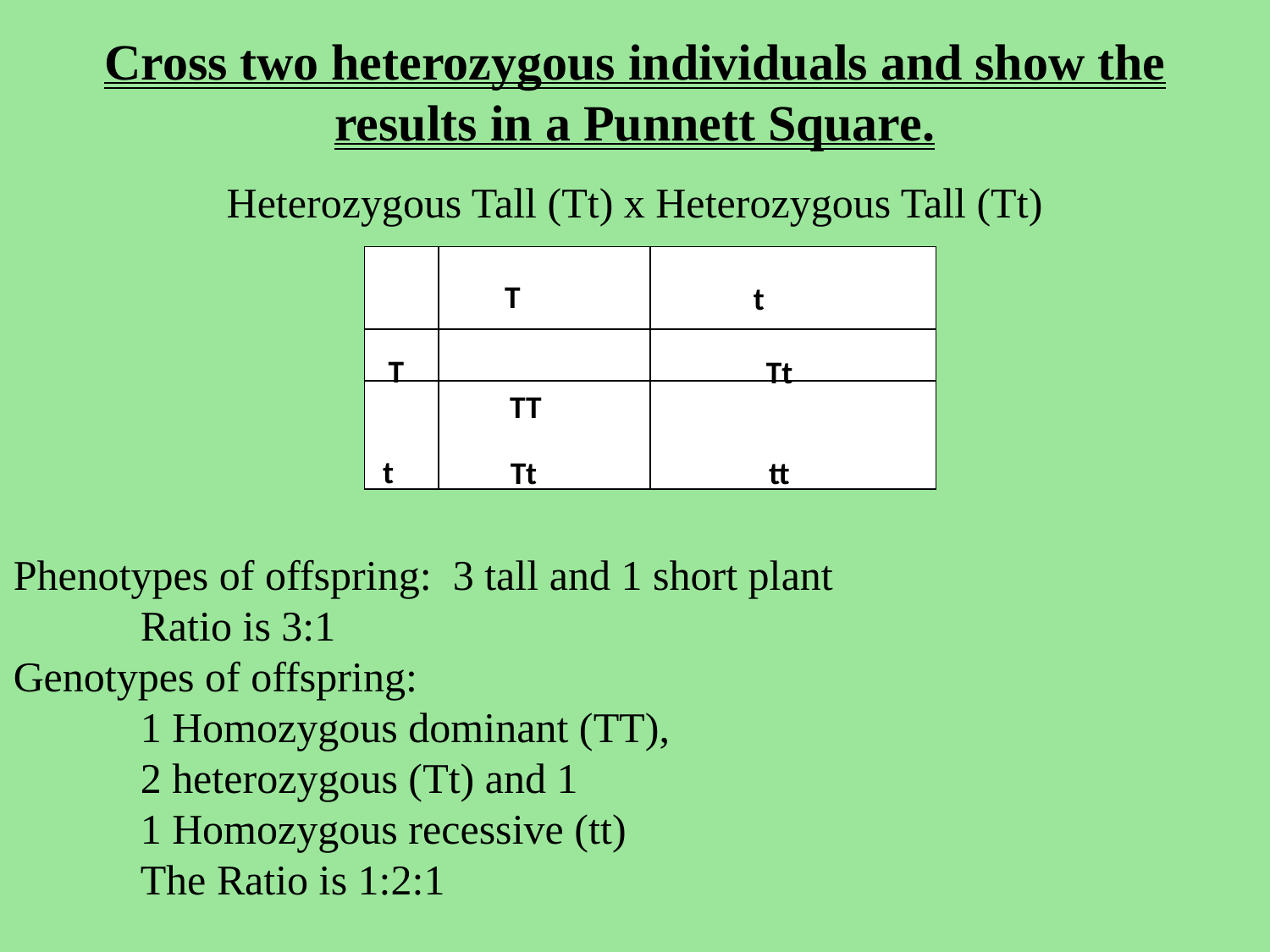

# Cross two heterozygous individuals and show the results in a Punnett Square.
Heterozygous Tall (Tt) x Heterozygous Tall (Tt)
|  |  |  |
| --- | --- | --- |
|  |  |  |
|  |  |  |
T
t
T
Tt
TT
t
Tt
tt
Phenotypes of offspring:  3 tall and 1 short plant
	Ratio is 3:1
Genotypes of offspring:
	1 Homozygous dominant (TT),
	2 heterozygous (Tt) and 1
	1 Homozygous recessive (tt)
	The Ratio is 1:2:1